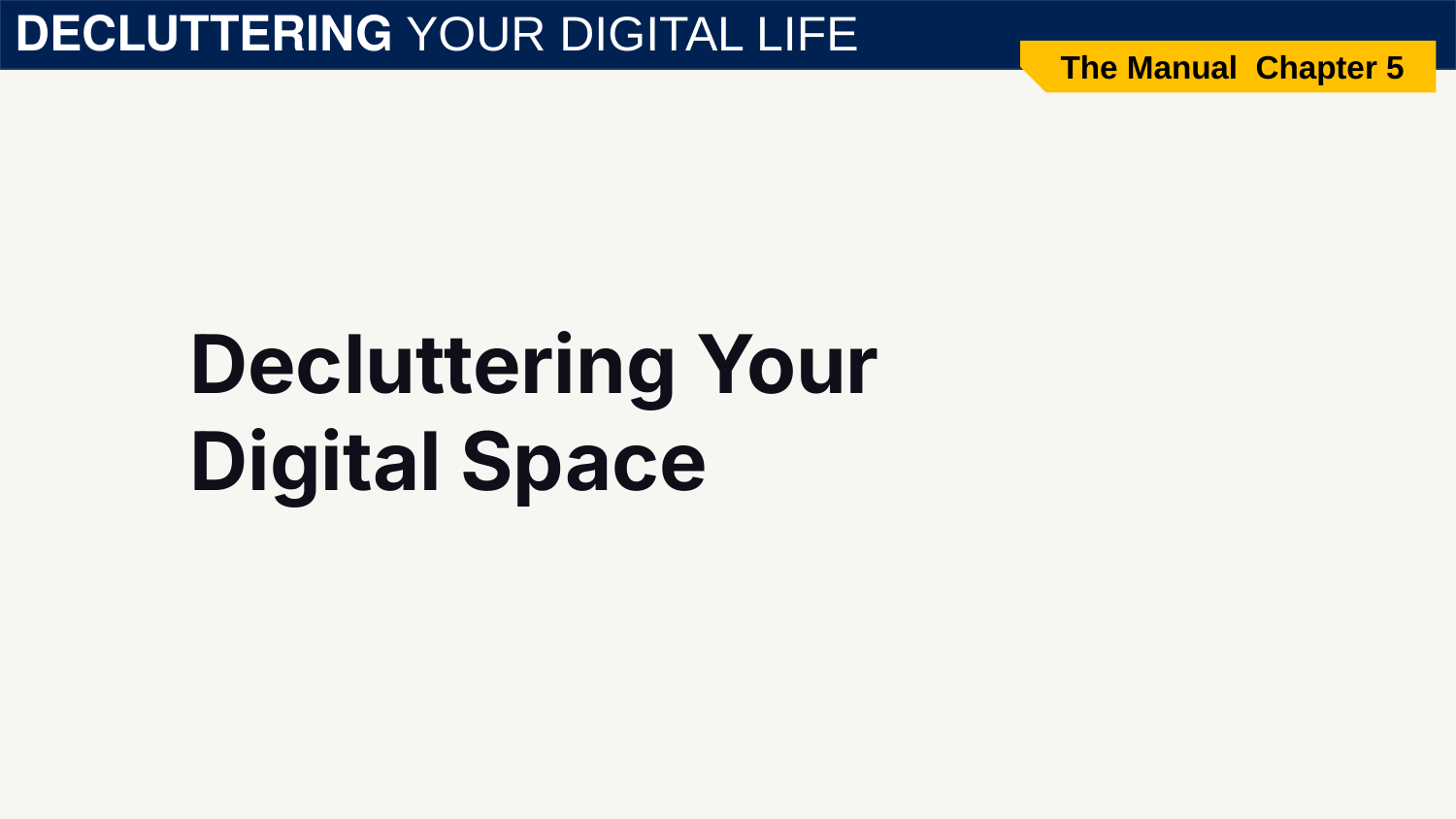

DECLUTTERING YOUR DIGITAL LIFE
The Manual  Chapter 5

# Decluttering Your Digital Space